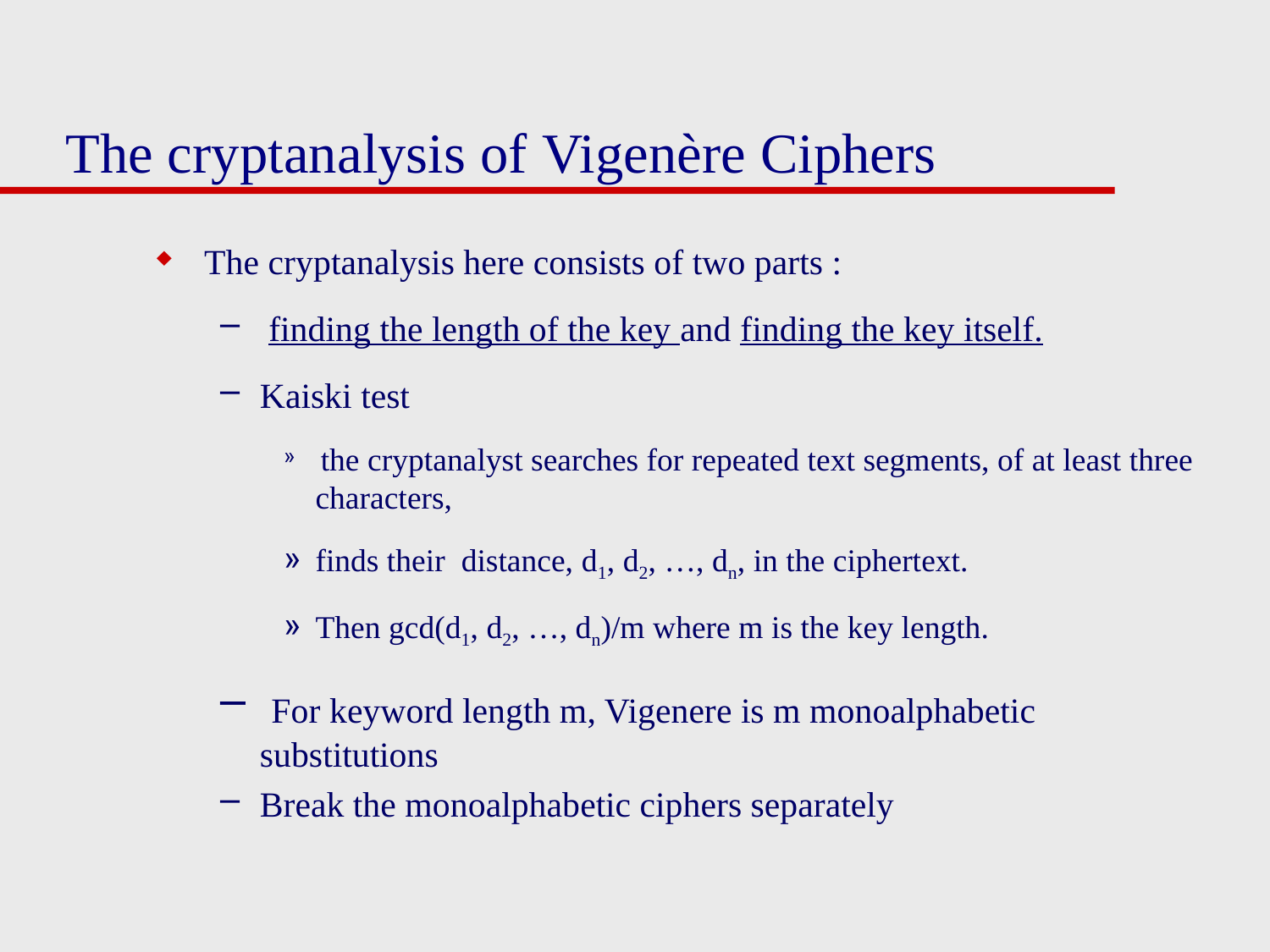

# The cryptanalysis of Vigenère Ciphers
The cryptanalysis here consists of two parts :
 finding the length of the key and finding the key itself.
Kaiski test
 the cryptanalyst searches for repeated text segments, of at least three characters,
finds their  distance, d1, d2, …, dn, in the ciphertext.
Then gcd(d1, d2, …, dn)/m where m is the key length.
 For keyword length m, Vigenere is m monoalphabetic substitutions
Break the monoalphabetic ciphers separately